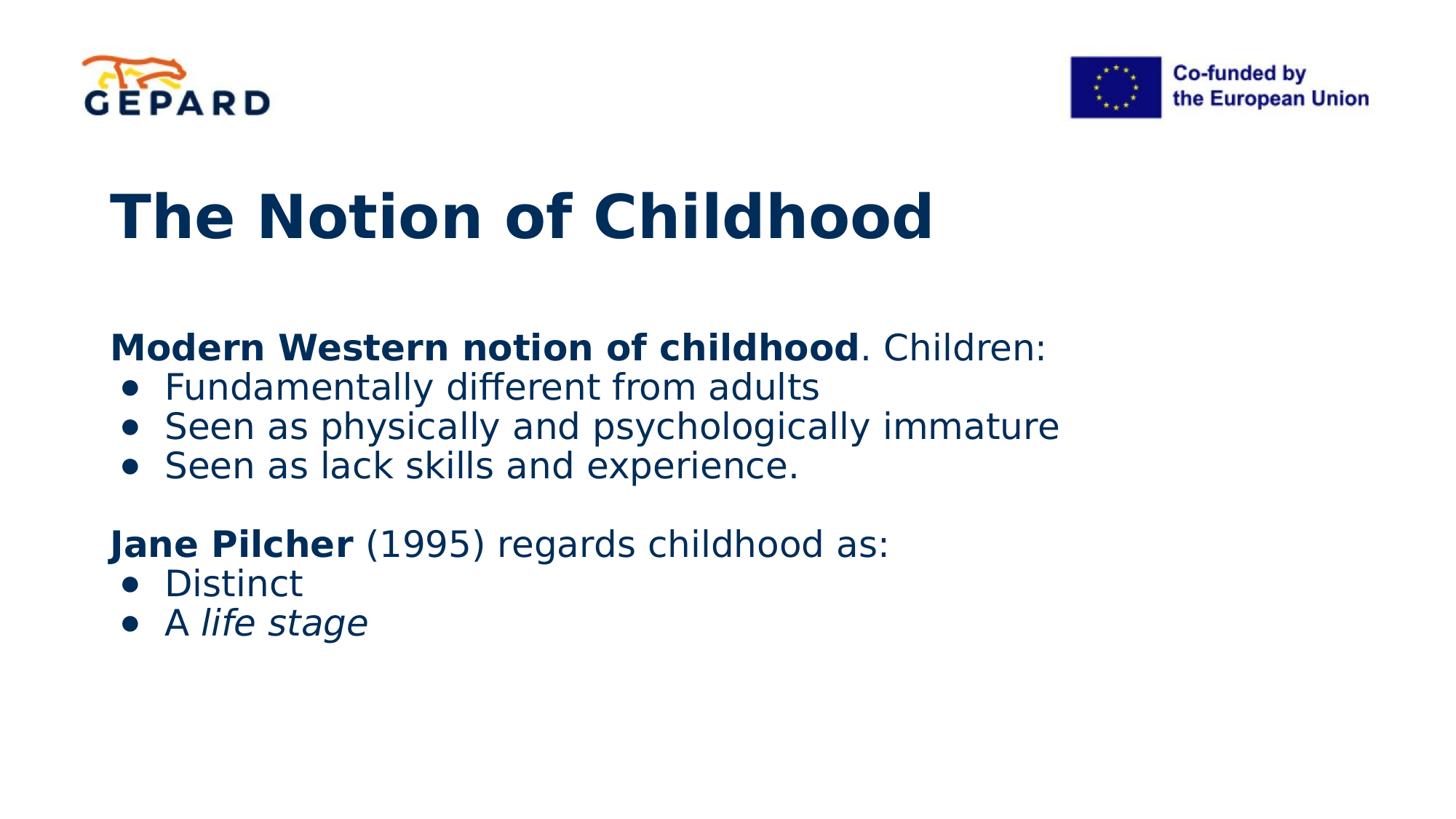

# The Notion of Childhood
Modern Western notion of childhood. Children:
Fundamentally different from adults
Seen as physically and psychologically immature
Seen as lack skills and experience.

Jane Pilcher (1995) regards childhood as:
Distinct
A life stage